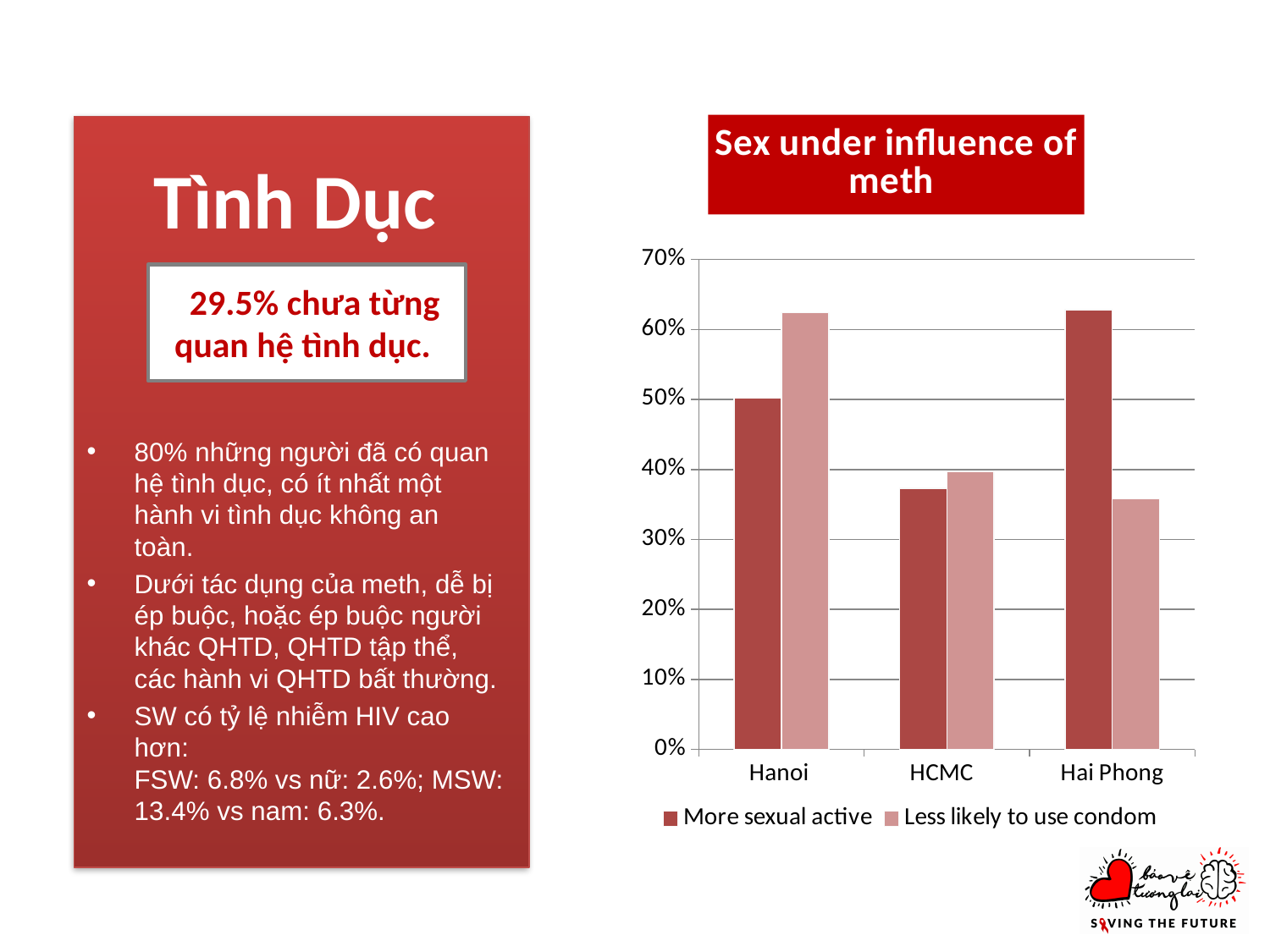

Tình Dục

### Chart: Sex under influence of meth

| Category | More sexual active  | Less likely to use condom |
|---|---|---|
| Hanoi  | 0.502 | 0.624 |
| HCMC   | 0.373 | 0.397 |
| Hai Phong | 0.628 | 0.358 |
  29.5% chưa từng quan hệ tình dục.
80% những người đã có quan hệ tình dục, có ít nhất một hành vi tình dục không an toàn.
Dưới tác dụng của meth, dễ bị ép buộc, hoặc ép buộc người khác QHTD, QHTD tập thể, các hành vi QHTD bất thường.
SW có tỷ lệ nhiễm HIV cao hơn:
FSW: 6.8% vs nữ: 2.6%; MSW: 13.4% vs nam: 6.3%.